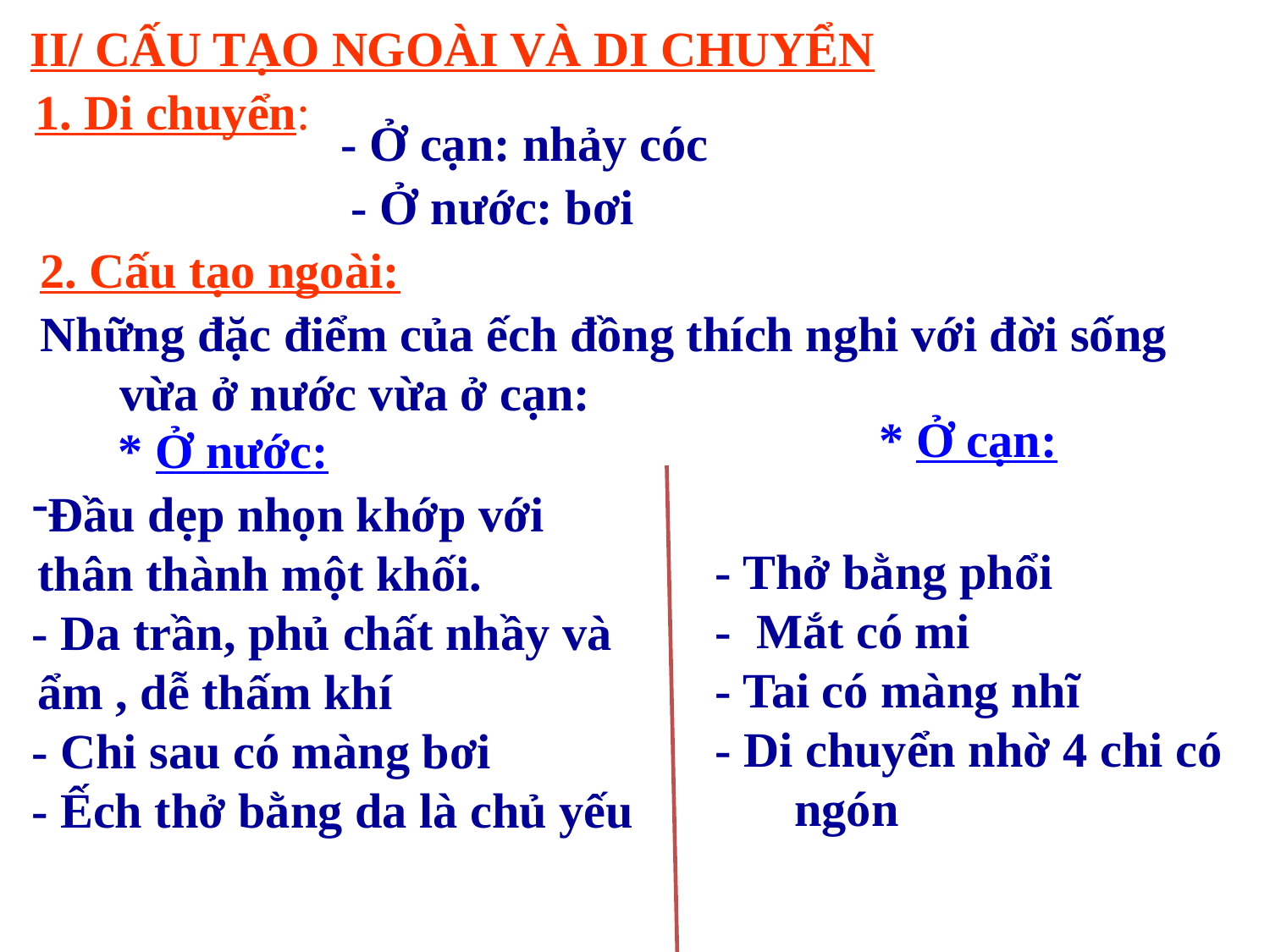

II/ CẤU TẠO NGOÀI VÀ DI CHUYỂN
1. Di chuyển:
- Ở cạn: nhảy cóc
- Ở nước: bơi
2. Cấu tạo ngoài:

Những đặc điểm của ếch đồng thích nghi với đời sống vừa ở nước vừa ở cạn:

* Ở cạn:
* Ở nước:

Đầu dẹp nhọn khớp với thân thành một khối.
- Da trần, phủ chất nhầy và ẩm , dễ thấm khí
- Chi sau có màng bơi
- Ếch thở bằng da là chủ yếu
- Thở bằng phổi
-  Mắt có mi
- Tai có màng nhĩ
- Di chuyển nhờ 4 chi có ngón